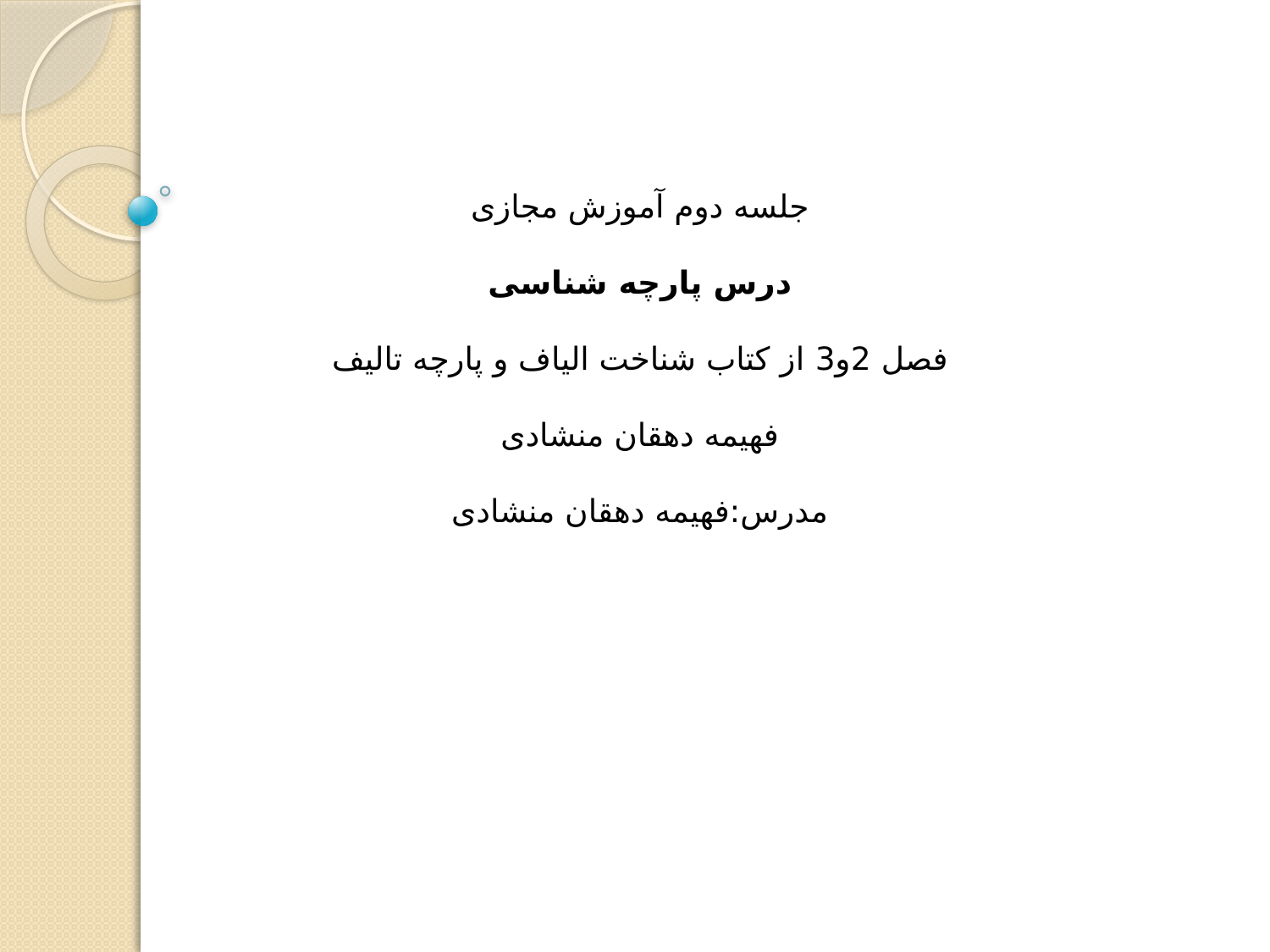

جلسه دوم آموزش مجازی
درس پارچه شناسی
فصل 2و3 از کتاب شناخت الیاف و پارچه تالیف فهیمه دهقان منشادی
مدرس:فهیمه دهقان منشادی